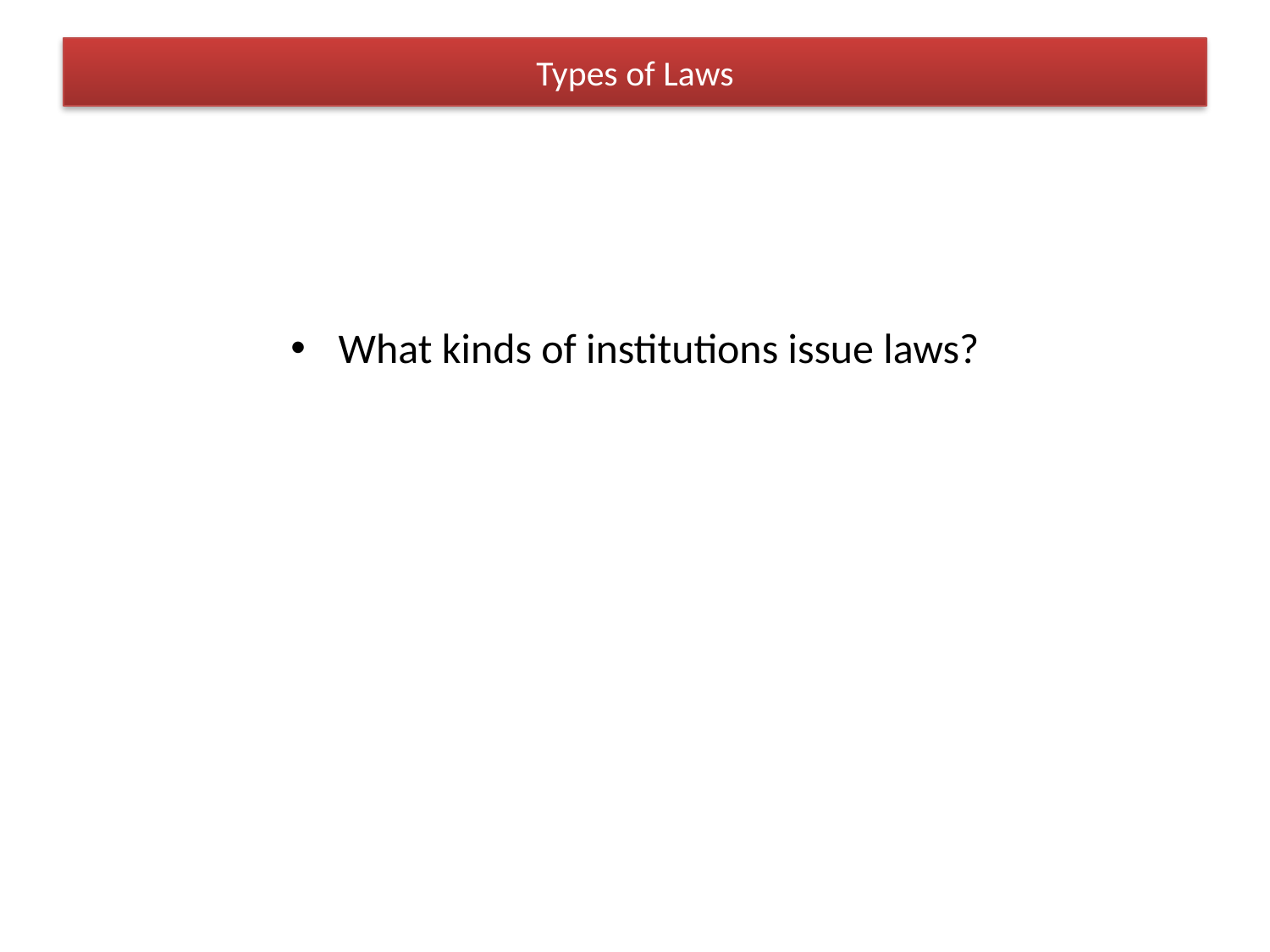

# Types of Laws

What kinds of institutions issue laws?